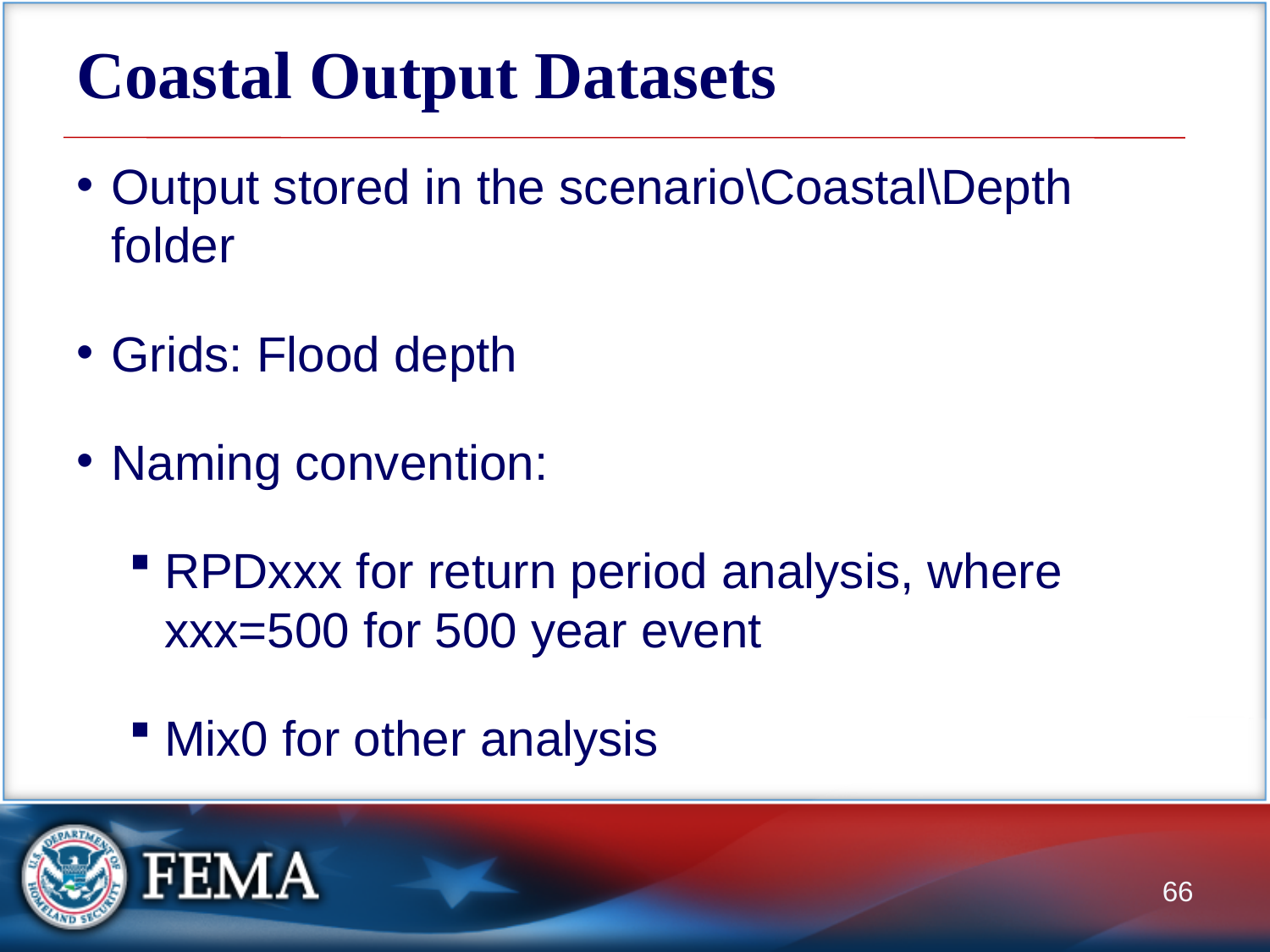

# Coastal Output Datasets
Output stored in the scenario\Coastal\Depth folder
Grids: Flood depth
Naming convention:
RPDxxx for return period analysis, where xxx=500 for 500 year event
Mix0 for other analysis
66